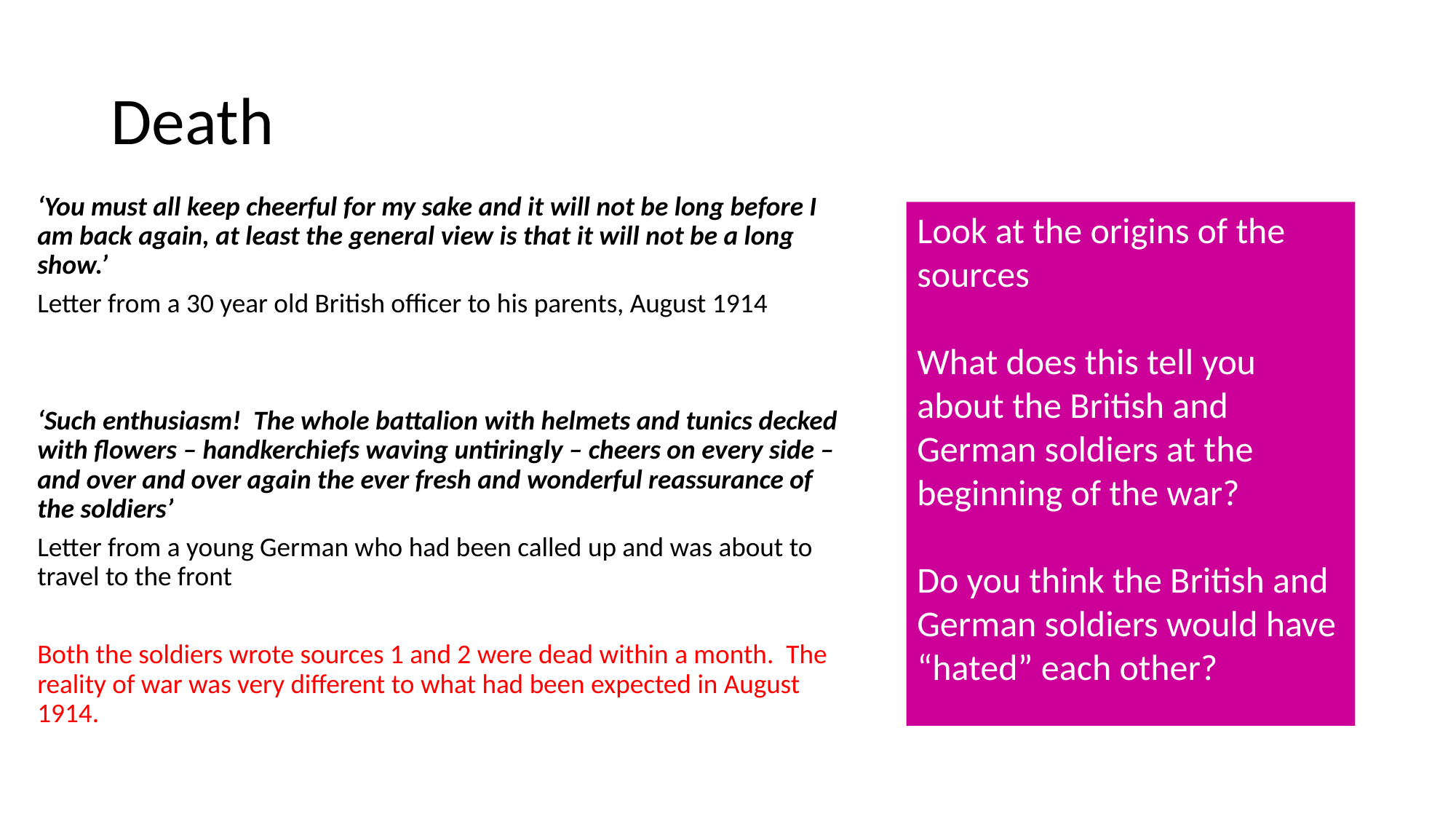

# Death
‘You must all keep cheerful for my sake and it will not be long before I am back again, at least the general view is that it will not be a long show.’
Letter from a 30 year old British officer to his parents, August 1914

‘Such enthusiasm!  The whole battalion with helmets and tunics decked with flowers – handkerchiefs waving untiringly – cheers on every side – and over and over again the ever fresh and wonderful reassurance of the soldiers’
Letter from a young German who had been called up and was about to travel to the front

Both the soldiers wrote sources 1 and 2 were dead within a month.  The reality of war was very different to what had been expected in August 1914.

Look at the origins of the sources

What does this tell you about the British and German soldiers at the beginning of the war?

Do you think the British and German soldiers would have “hated” each other?